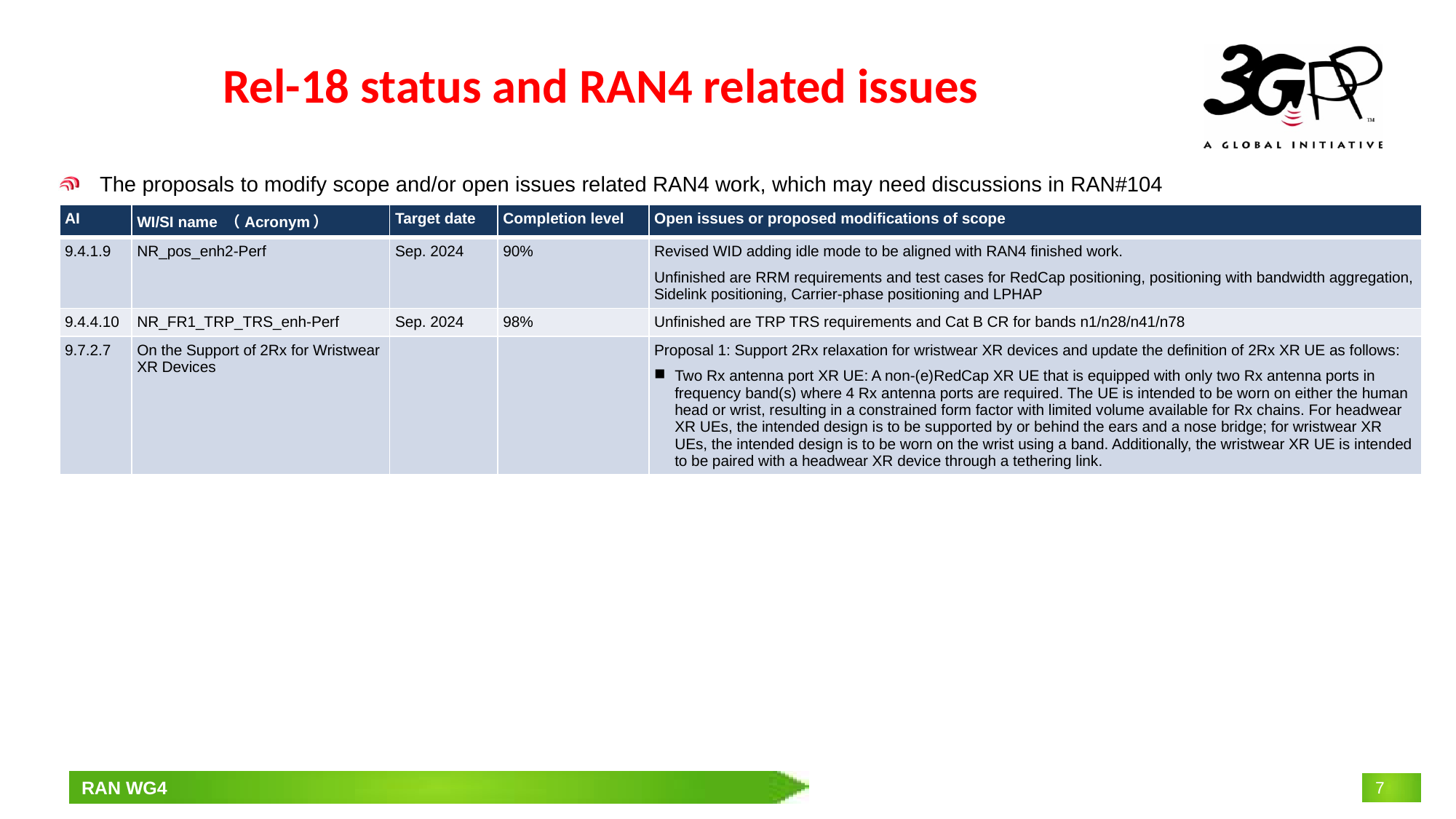

# Rel-18 status and RAN4 related issues
The proposals to modify scope and/or open issues related RAN4 work, which may need discussions in RAN#104
| AI | WI/SI name （Acronym） | Target date | Completion level | Open issues or proposed modifications of scope |
| --- | --- | --- | --- | --- |
| 9.4.1.9 | NR\_pos\_enh2-Perf | Sep. 2024 | 90% | Revised WID adding idle mode to be aligned with RAN4 finished work. Unfinished are RRM requirements and test cases for RedCap positioning, positioning with bandwidth aggregation, Sidelink positioning, Carrier-phase positioning and LPHAP |
| 9.4.4.10 | NR\_FR1\_TRP\_TRS\_enh-Perf | Sep. 2024 | 98% | Unfinished are TRP TRS requirements and Cat B CR for bands n1/n28/n41/n78 |
| 9.7.2.7 | On the Support of 2Rx for Wristwear XR Devices |  |  | Proposal 1: Support 2Rx relaxation for wristwear XR devices and update the definition of 2Rx XR UE as follows: Two Rx antenna port XR UE: A non-(e)RedCap XR UE that is equipped with only two Rx antenna ports in frequency band(s) where 4 Rx antenna ports are required. The UE is intended to be worn on either the human head or wrist, resulting in a constrained form factor with limited volume available for Rx chains. For headwear XR UEs, the intended design is to be supported by or behind the ears and a nose bridge; for wristwear XR UEs, the intended design is to be worn on the wrist using a band. Additionally, the wristwear XR UE is intended to be paired with a headwear XR device through a tethering link. |